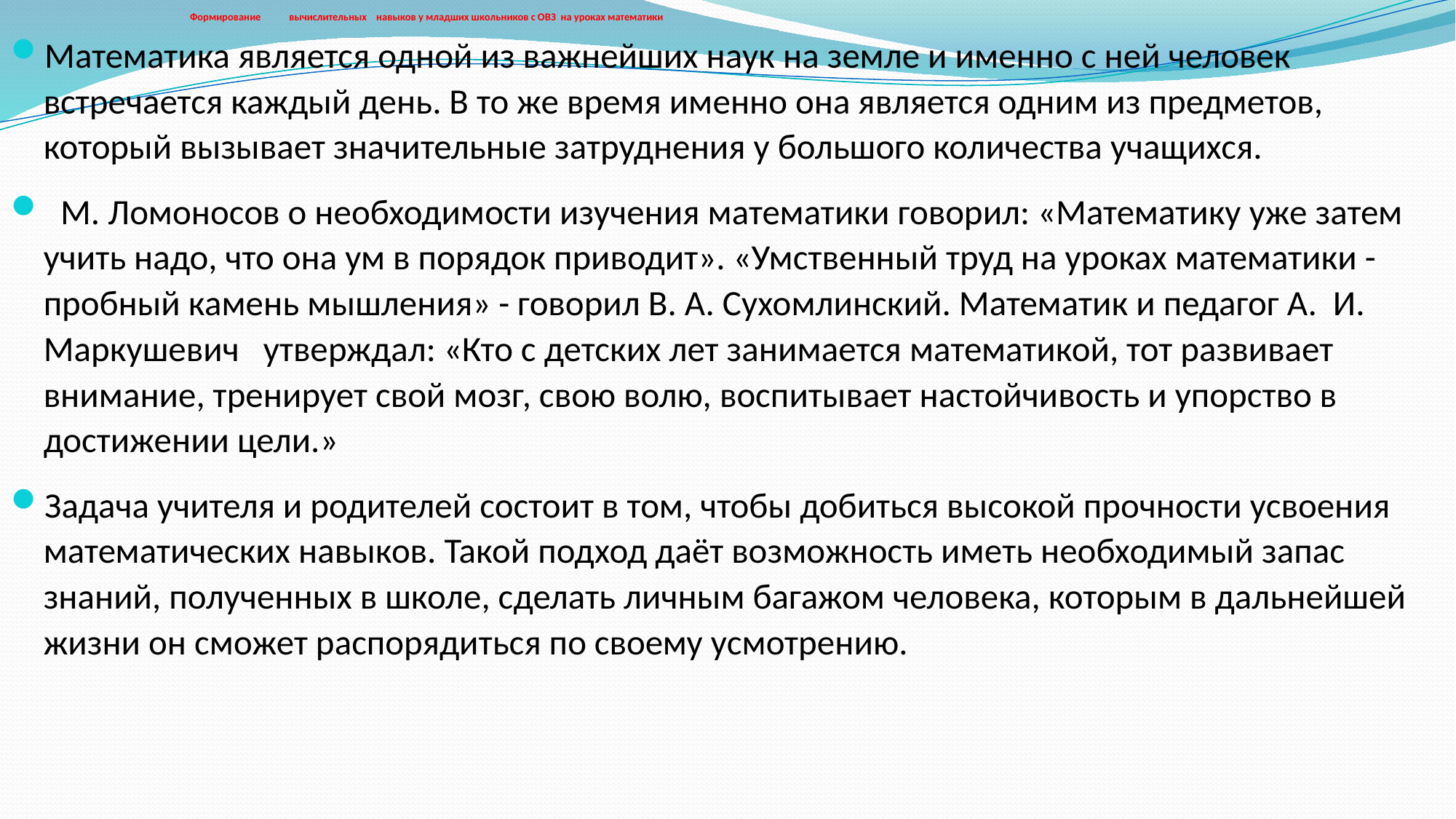

# Формирование            вычислительных    навыков у младших школьников с ОВЗ  на уроках математики
Математика является одной из важнейших наук на земле и именно с ней человек встречается каждый день. В то же время именно она является одним из предметов, который вызывает значительные затруднения у большого количества учащихся.
  М. Ломоносов о необходимости изучения математики говорил: «Математику уже затем учить надо, что она ум в порядок приводит». «Умственный труд на уроках математики - пробный камень мышления» - говорил В. А. Сухомлинский. Математик и педагог А.  И. Маркушевич   утверждал: «Кто с детских лет занимается математикой, тот развивает внимание, тренирует свой мозг, свою волю, воспитывает настойчивость и упорство в достижении цели.»
Задача учителя и родителей состоит в том, чтобы добиться высокой прочности усвоения математических навыков. Такой подход даёт возможность иметь необходимый запас знаний, полученных в школе, сделать личным багажом человека, которым в дальнейшей жизни он сможет распорядиться по своему усмотрению.